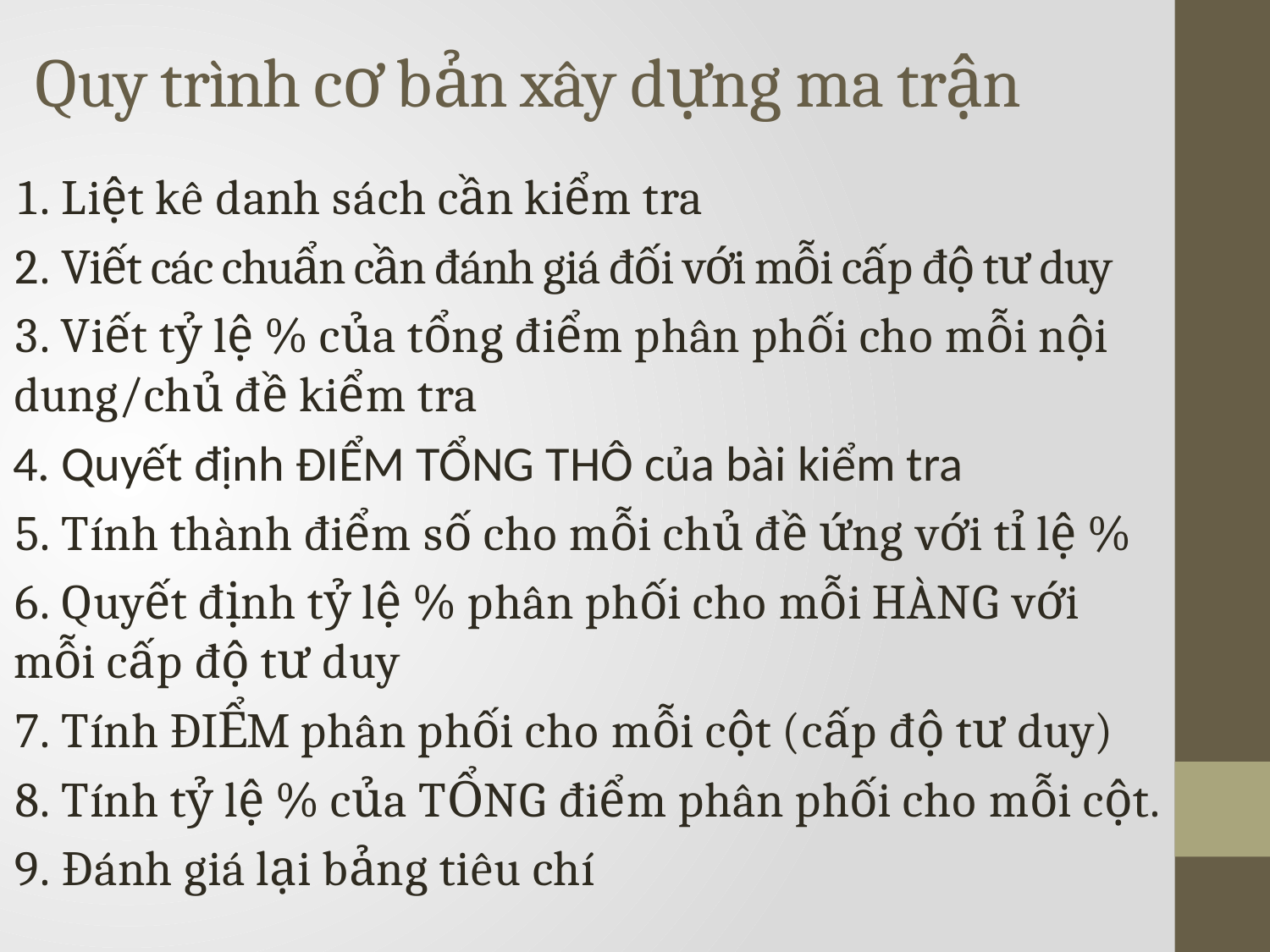

# Quy trình cơ bản xây dựng ma trận
1. Liệt kê danh sách cần kiểm tra
2. Viết các chuẩn cần đánh giá đối với mỗi cấp độ tư duy
3. Viết tỷ lệ % của tổng điểm phân phối cho mỗi nội dung/chủ đề kiểm tra
4. Quyết định ĐIỂM TỔNG THÔ của bài kiểm tra
5. Tính thành điểm số cho mỗi chủ đề ứng với tỉ lệ %
6. Quyết định tỷ lệ % phân phối cho mỗi HÀNG với mỗi cấp độ tư duy
7. Tính ĐIỂM phân phối cho mỗi cột (cấp độ tư duy)
8. Tính tỷ lệ % của TỔNG điểm phân phối cho mỗi cột.
9. Đánh giá lại bảng tiêu chí